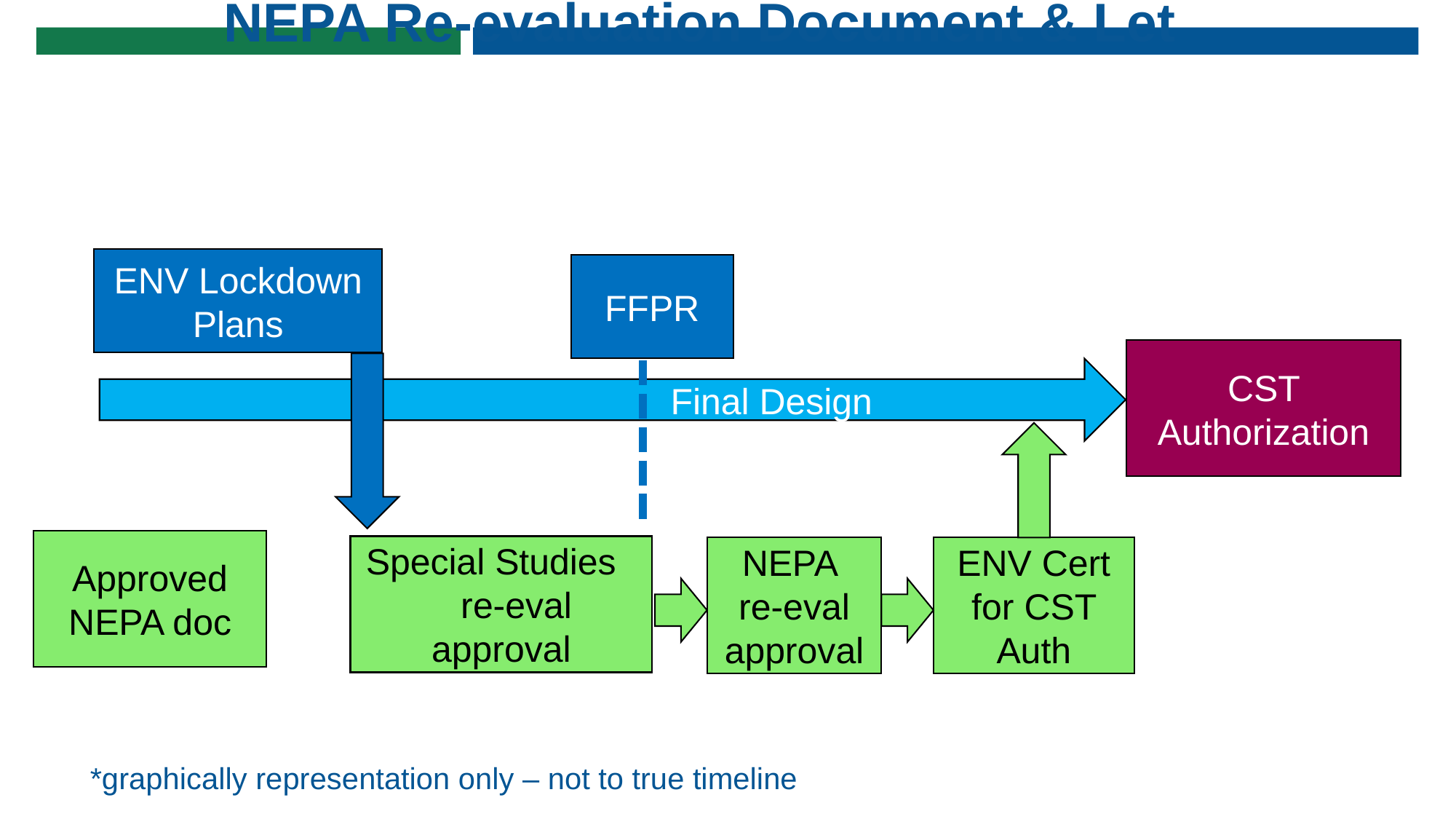

# NEPA Re-evaluation Document & Let
ENV Lockdown Plans
FFPR
CST Authorization

Final Design

Approved NEPA doc
Special Studies      re-eval approval
NEPA  re-eval approval
ENV Cert for CST Auth

*graphically representation only – not to true timeline